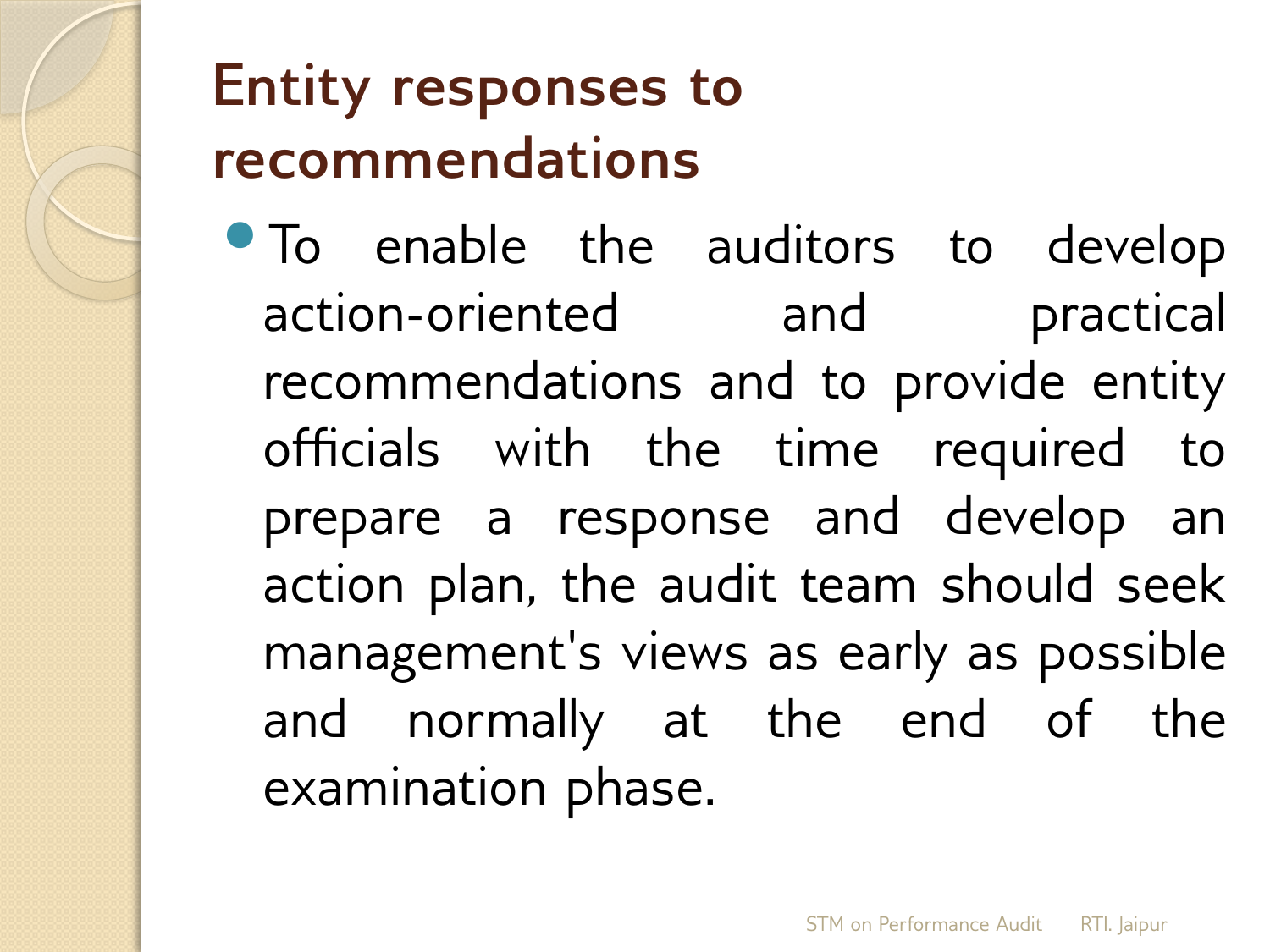

# Entity responses to recommendations
To enable the auditors to develop action-oriented and practical recommendations and to provide entity officials with the time required to prepare a response and develop an action plan, the audit team should seek management's views as early as possible and normally at the end of the examination phase.
STM on Performance Audit      RTI. Jaipur